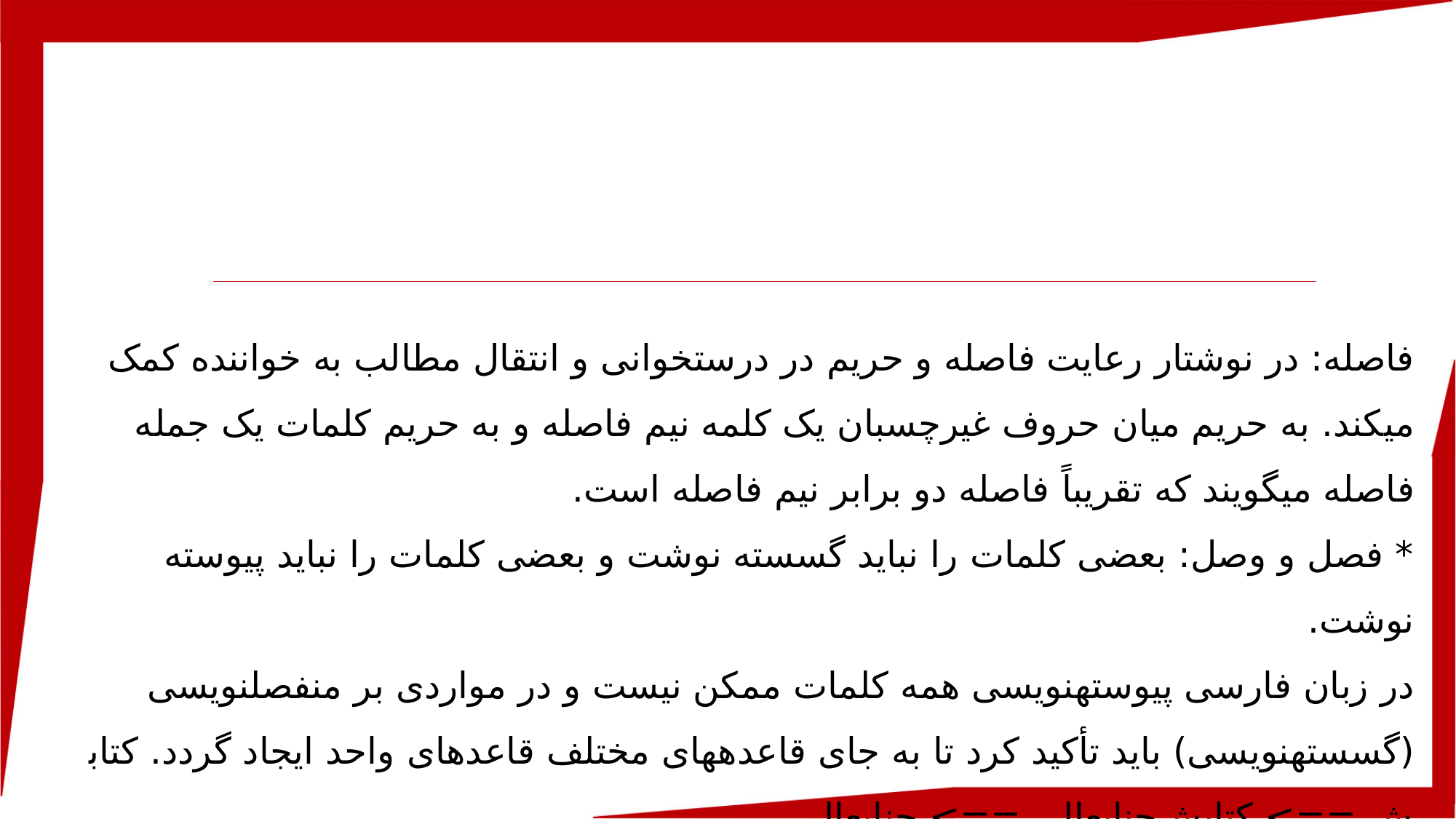

فاصله: در نوشتار رعایت فاصله و حریم در درست­خوانی و انتقال مطالب به خواننده کمک می­کند. به حریم میان حروف غیرچسبان یک کلمه نیم فاصله و به حریم کلمات یک جمله فاصله می­گویند که تقریباً فاصله دو برابر نیم فاصله است.
* فصل و وصل: بعضی کلمات را نباید گسسته نوشت و بعضی کلمات را نباید پیوسته نوشت.
در زبان فارسی پیوسته­نویسی همه کلمات ممکن نیست و در مواردی بر منفصل­نویسی (گسسته­نویسی) باید تأکید کرد تا به جای قاعده­های مختلف قاعده­ای واحد ایجاد گردد. کتاب­ش ==> کتابش	جنابعالی ==> جناب­عالی
پس در زبان فارسی اصل بر جدانویسی است مگر در کلمه جدانویسی ایجاد ابهام کند باید متصل نوشت.
* گذاشتن نشانه­های ـَـِـُـ˚ الزامی نیست مگر اینکه ایجاد ابهام کند. مِلک، مُلک، مَلَک